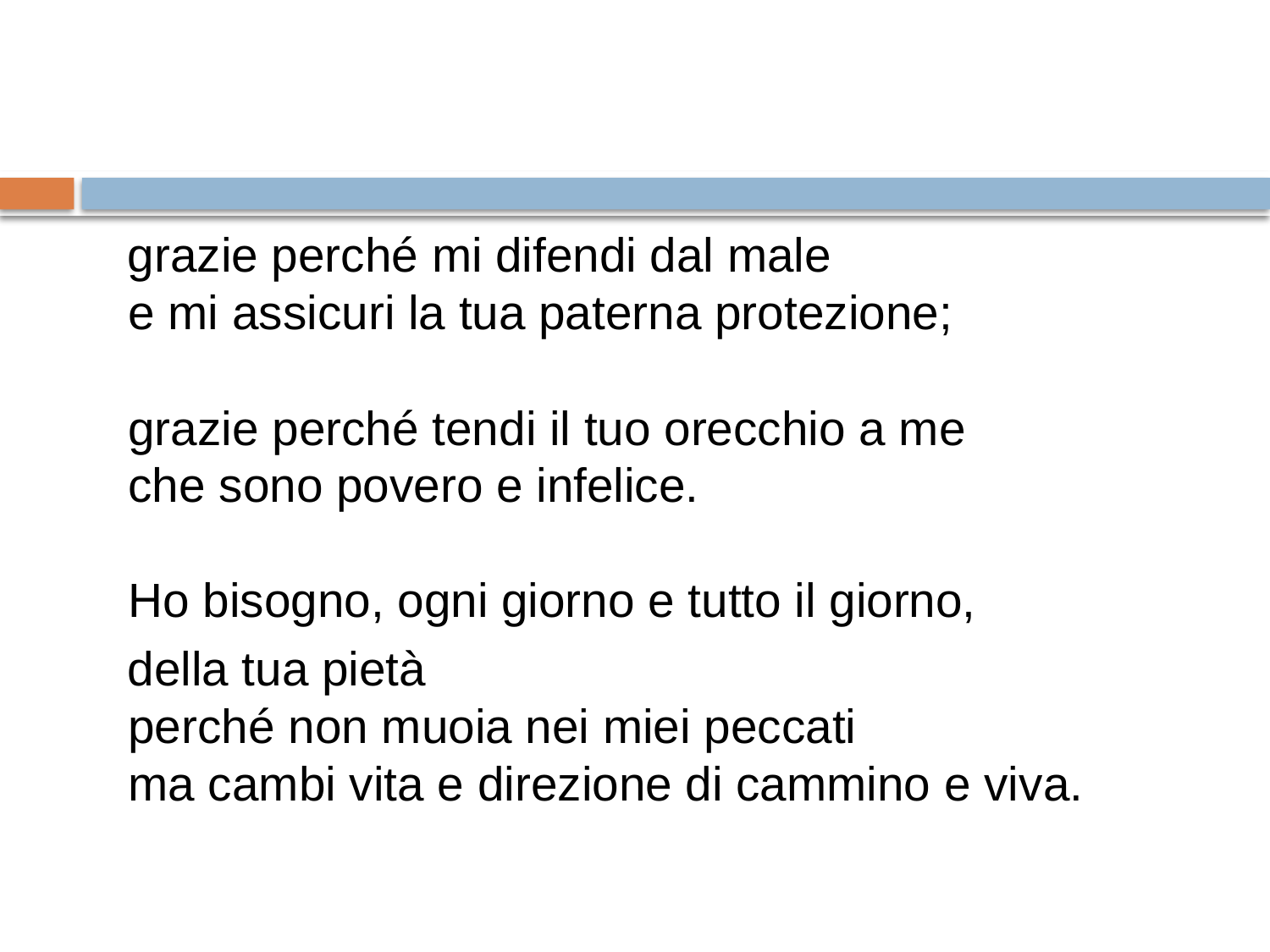

#
   grazie perché mi difendi dal male 
e mi assicuri la tua paterna protezione; 
grazie perché tendi il tuo orecchio a me 
che sono povero e infelice. 
Ho bisogno, ogni giorno e tutto il giorno,
   della tua pietà 
perché non muoia nei miei peccati 
ma cambi vita e direzione di cammino e viva.